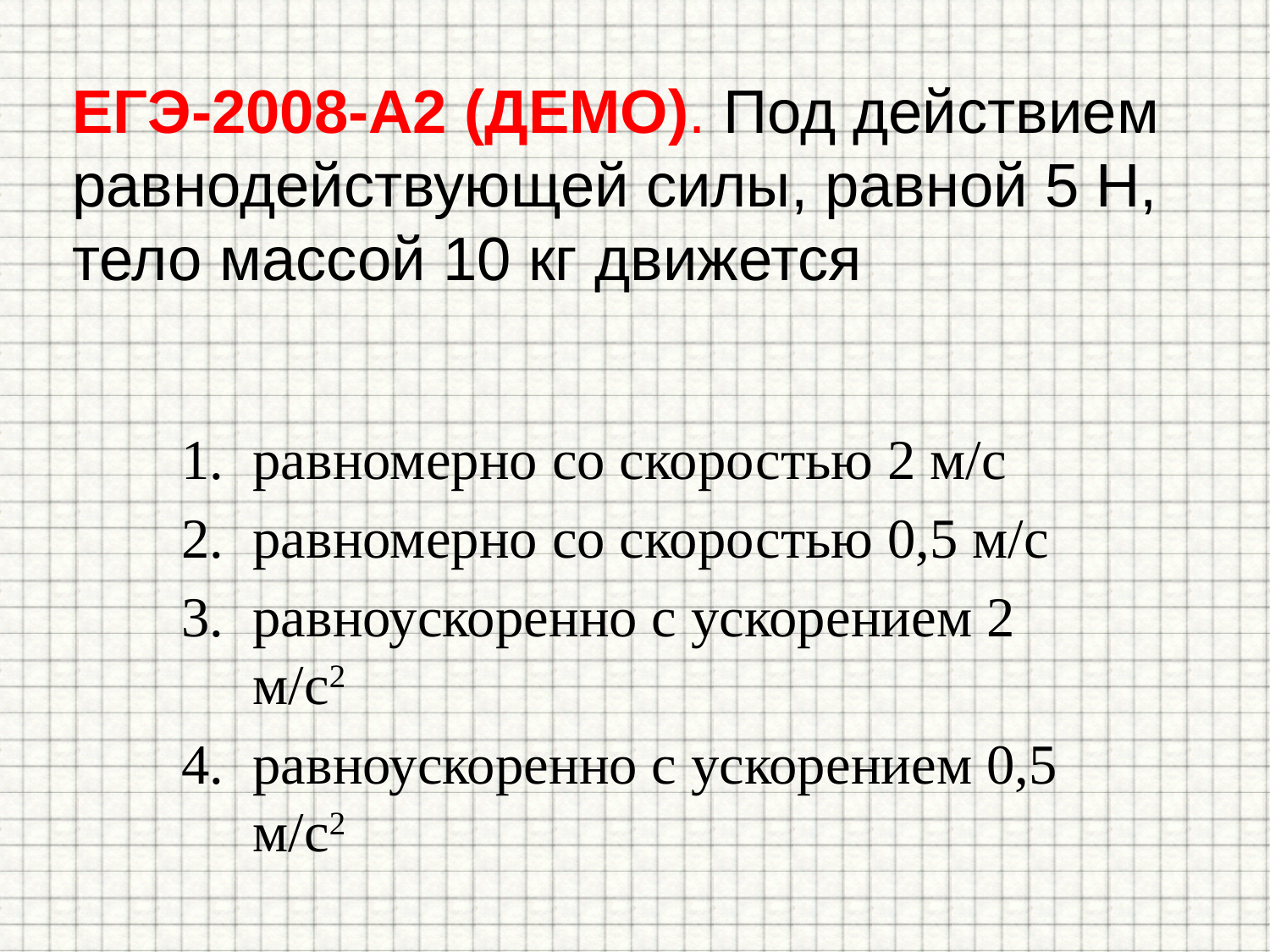

# ЕГЭ-2008-А2 (ДЕМО). Под действием равнодействующей силы, равной 5 Н, тело массой 10 кг движется
равномерно со скоростью 2 м/с
равномерно со скоростью 0,5 м/с
равноускоренно с ускорением 2 м/с2
равноускоренно с ускорением 0,5 м/с2